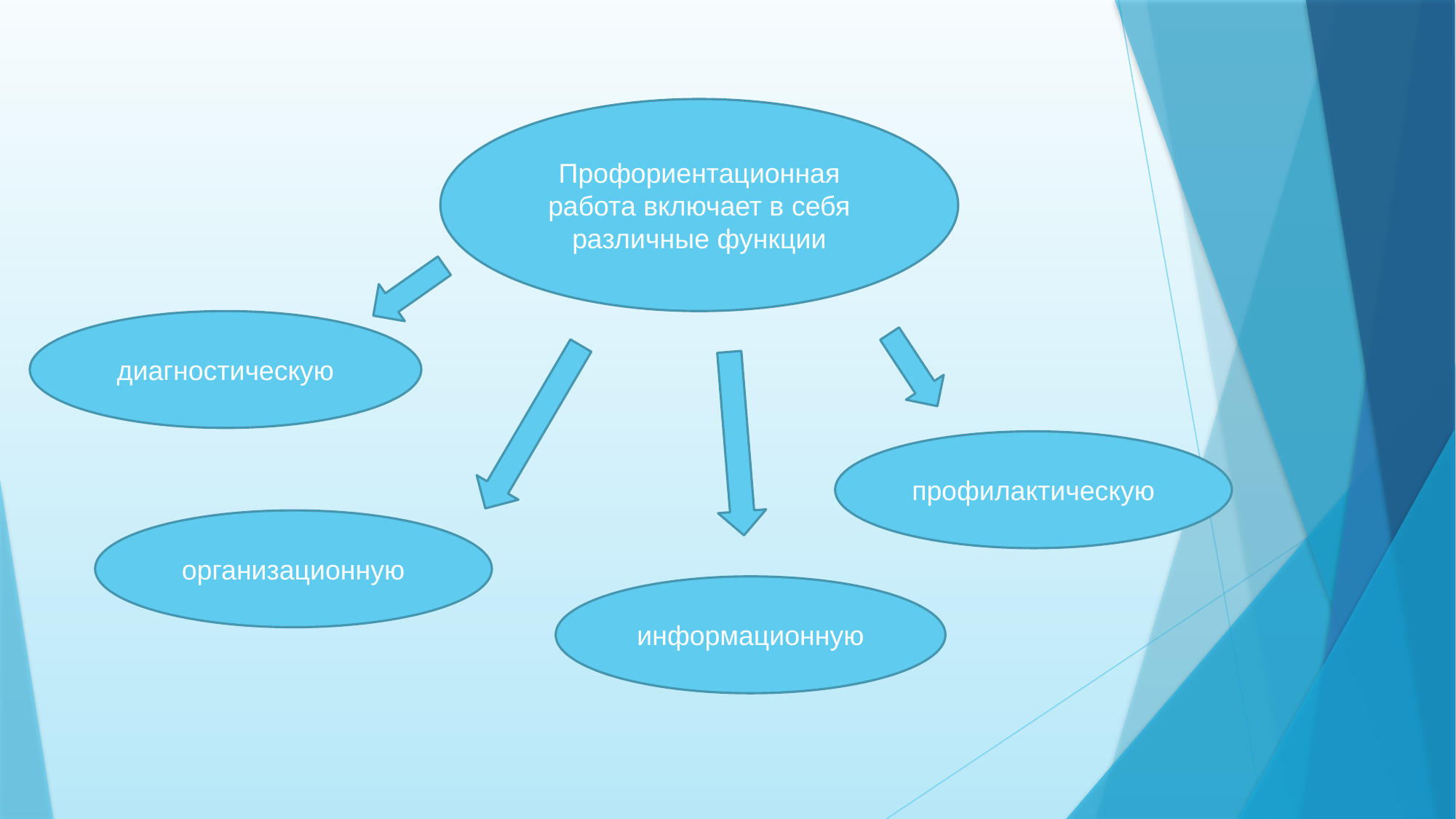

#
Профориентационная работа включает в себя различные функции

диагностическую

профилактическую
организационную
информационную